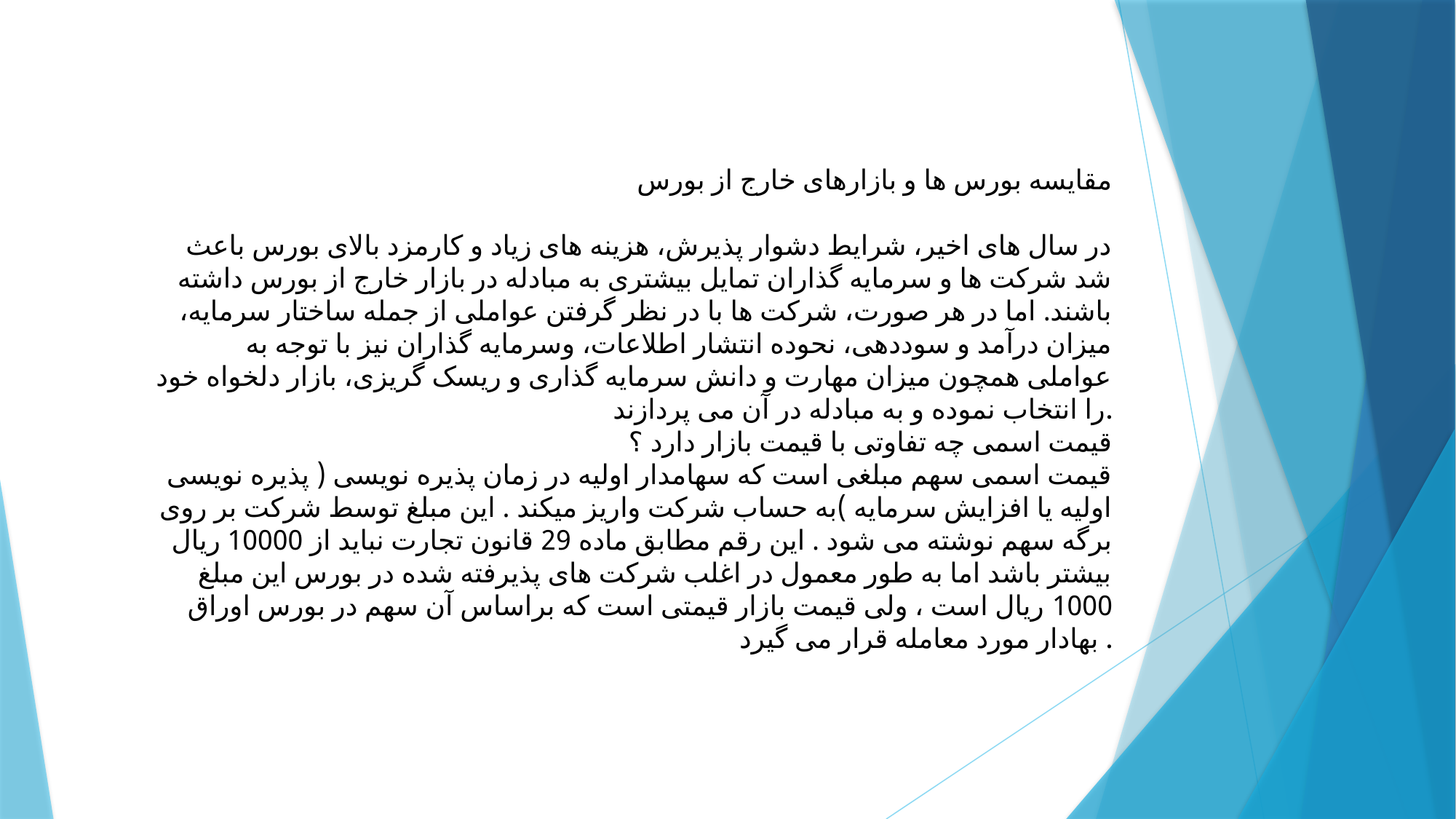

مقایسه بورس ها و بازارهای خارج از بورس

در سال های اخیر، شرایط دشوار پذیرش، هزینه های زیاد و کارمزد بالای بورس باعث شد شرکت ها و سرمایه گذاران تمایل بیشتری به مبادله در بازار خارج از بورس داشته باشند. اما در هر صورت، شرکت ها با در نظر گرفتن عواملی از جمله ساختار سرمایه، میزان درآمد و سوددهی، نحوده انتشار اطلاعات، وسرمایه گذاران نیز با توجه به عواملی همچون میزان مهارت و دانش سرمایه گذاری و ریسک گریزی، بازار دلخواه خود را انتخاب نموده و به مبادله در آن می پردازند.
قیمت اسمی چه تفاوتی با قیمت بازار دارد ؟
قیمت اسمی سهم مبلغی است که سهامدار اولیه در زمان پذیره نویسی ( پذیره نویسی اولیه یا افزایش سرمایه )به حساب شرکت واریز میکند . این مبلغ توسط شرکت بر روی برگه سهم نوشته می شود . این رقم مطابق ماده 29 قانون تجارت نباید از 10000 ریال بیشتر باشد اما به طور معمول در اغلب شرکت های پذیرفته شده در بورس این مبلغ 1000 ریال است ، ولی قیمت بازار قیمتی است که براساس آن سهم در بورس اوراق بهادار مورد معامله قرار می گیرد .